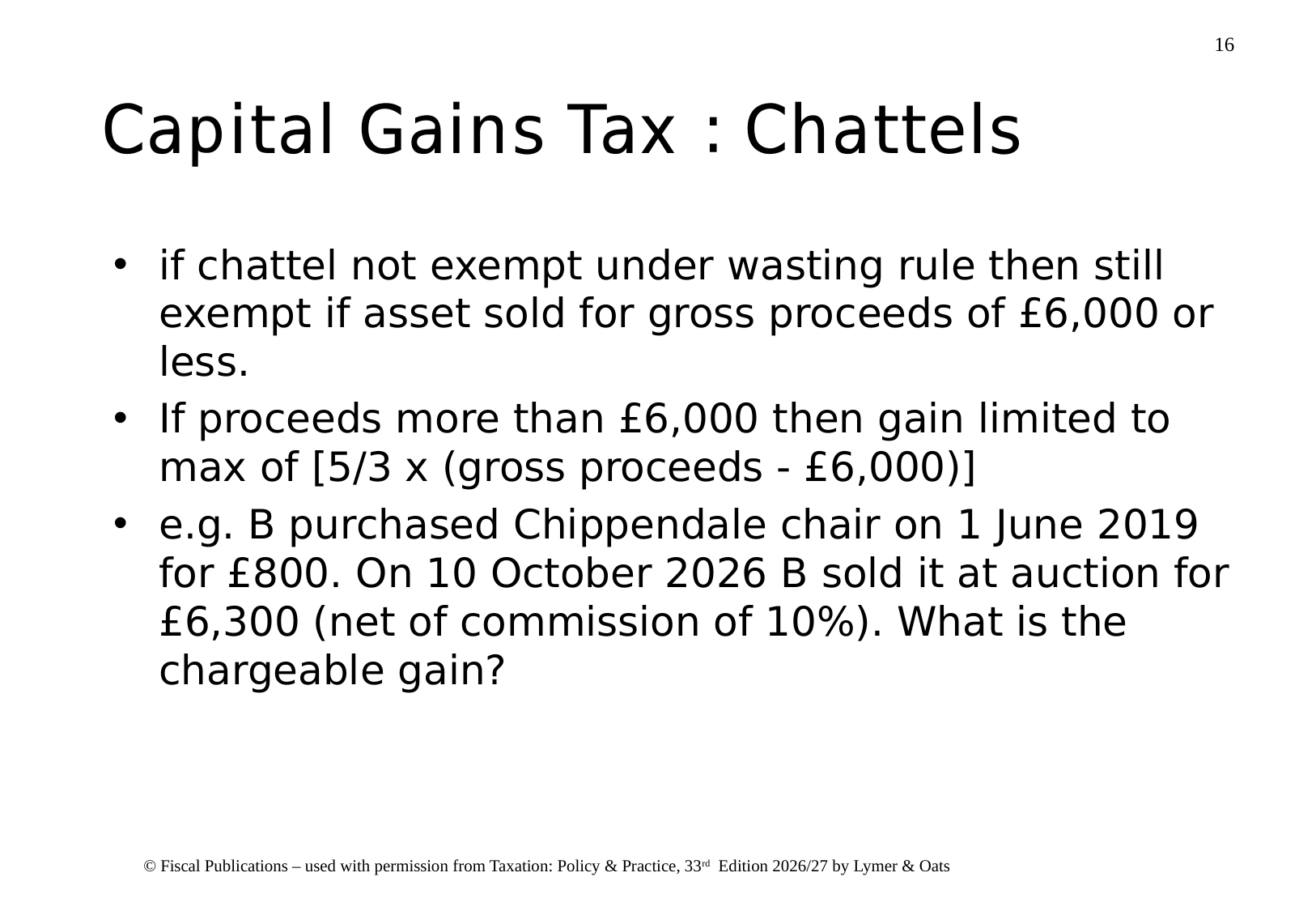

# Capital Gains Tax : Chattels
if chattel not exempt under wasting rule then still exempt if asset sold for gross proceeds of £6,000 or less.
If proceeds more than £6,000 then gain limited to max of [5/3 x (gross proceeds - £6,000)]
e.g. B purchased Chippendale chair on 1 June 2019 for £800. On 10 October 2026 B sold it at auction for £6,300 (net of commission of 10%). What is the chargeable gain?